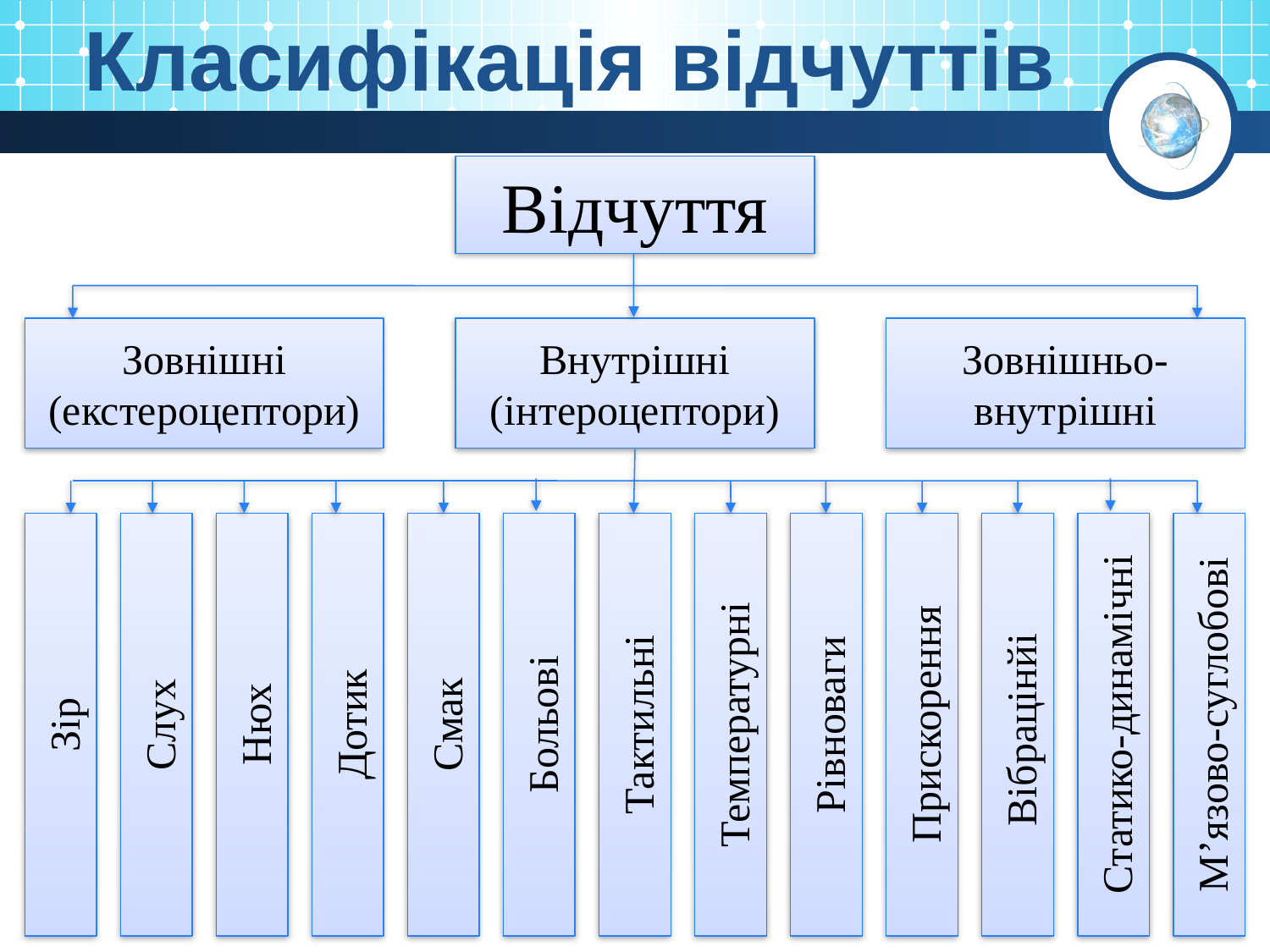

Класифікація відчуттів
Відчуття

Зовнішні (екстероцептори)
Внутрішні
(інтероцептори)
Зовнішньо-
внутрішні

Зір
Слух
Нюх
Дотик
Смак
Больові
Тактильні
Температурні
Рівноваги
Прискорення
Вібрацінйі
Статико-динамічні
М’язово-суглобові